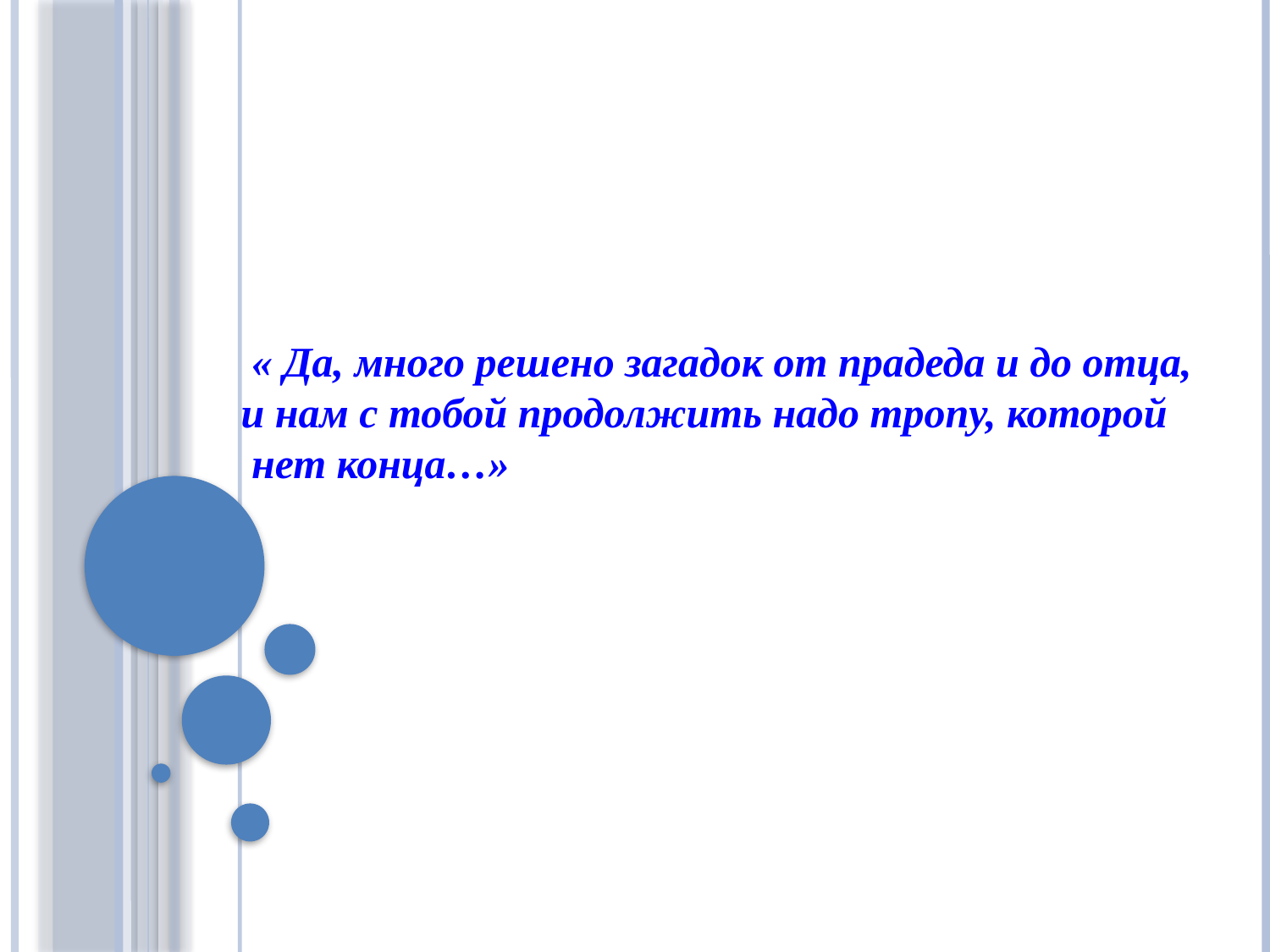

« Да, много решено загадок от прадеда и до отца,
и нам с тобой продолжить надо тропу, которой
 нет конца…»